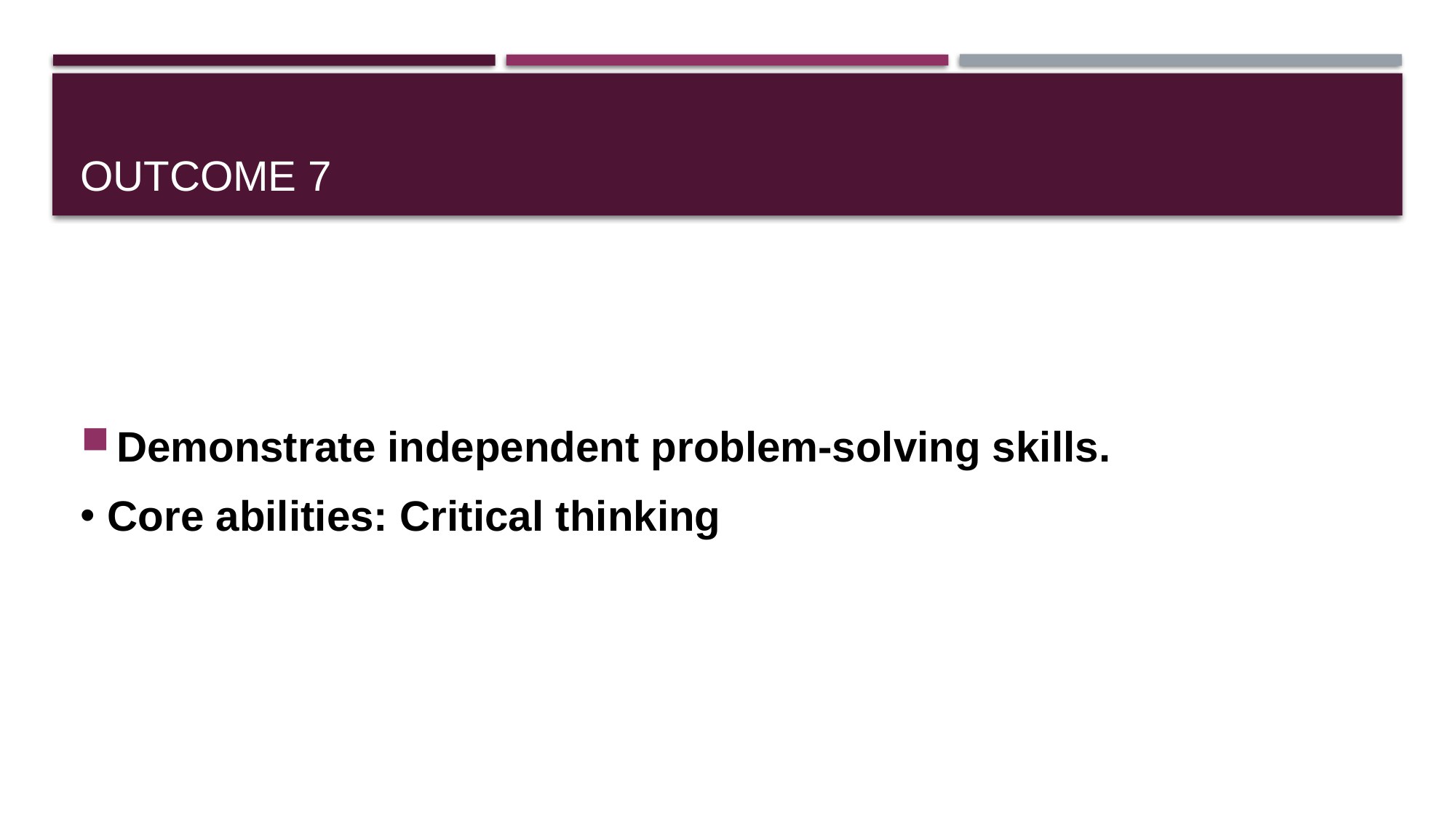

# Outcome 7
Demonstrate independent problem-solving skills.
Core abilities: Critical thinking